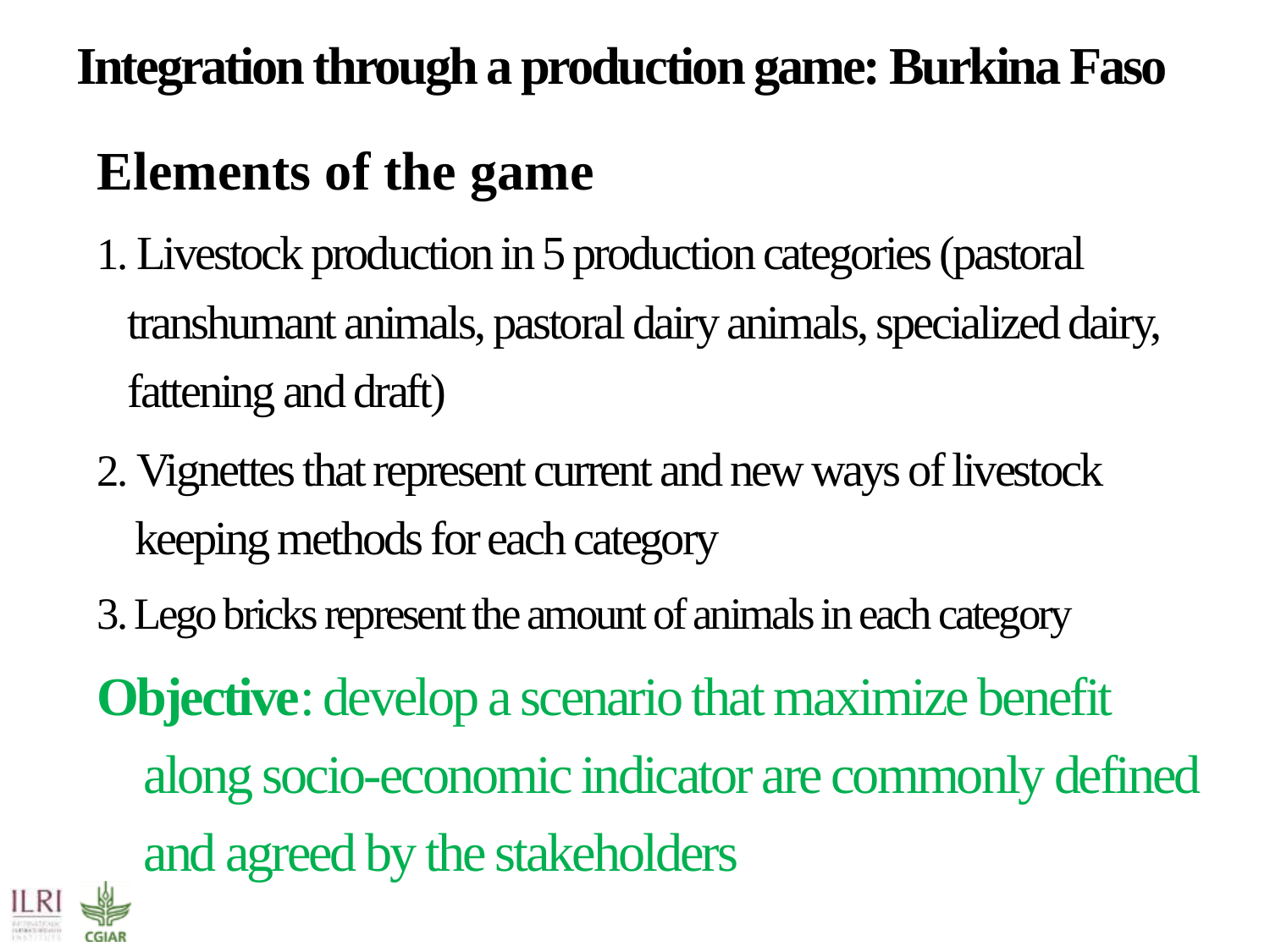

# Integration through a production game: Burkina Faso
Elements of the game
1. Livestock production in 5 production categories (pastoral transhumant animals, pastoral dairy animals, specialized dairy, fattening and draft)
2. Vignettes that represent current and new ways of livestock keeping methods for each category
3. Lego bricks represent the amount of animals in each category
Objective: develop a scenario that maximize benefit along socio-economic indicator are commonly defined and agreed by the stakeholders